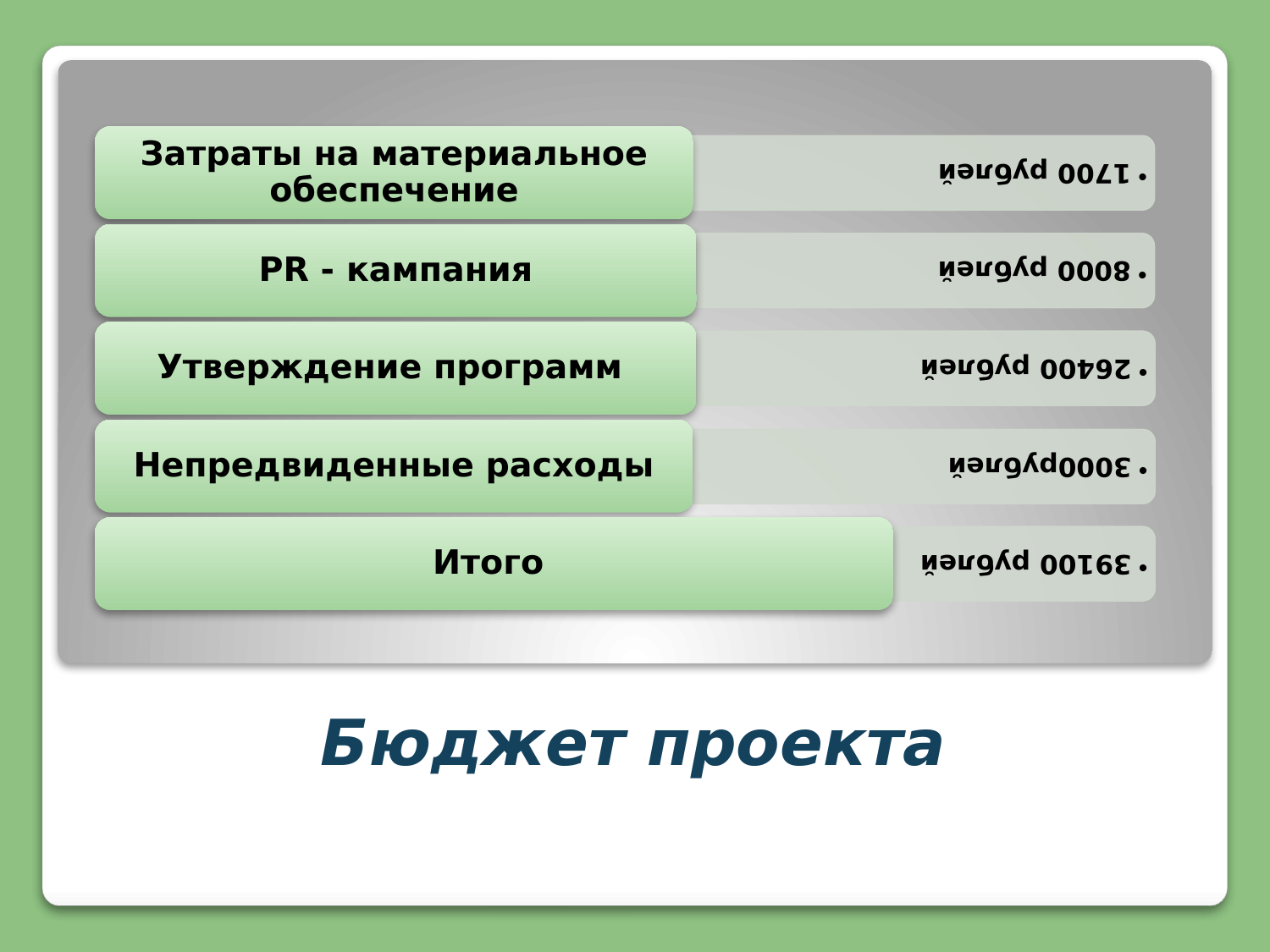

1700 рублей
Затраты на материальное обеспечение
8000 рублей
PR - кампания
26400 рублей
Утверждение программ
3000рублей
Непредвиденные расходы
39100 рублей
Итого
# Бюджет проекта